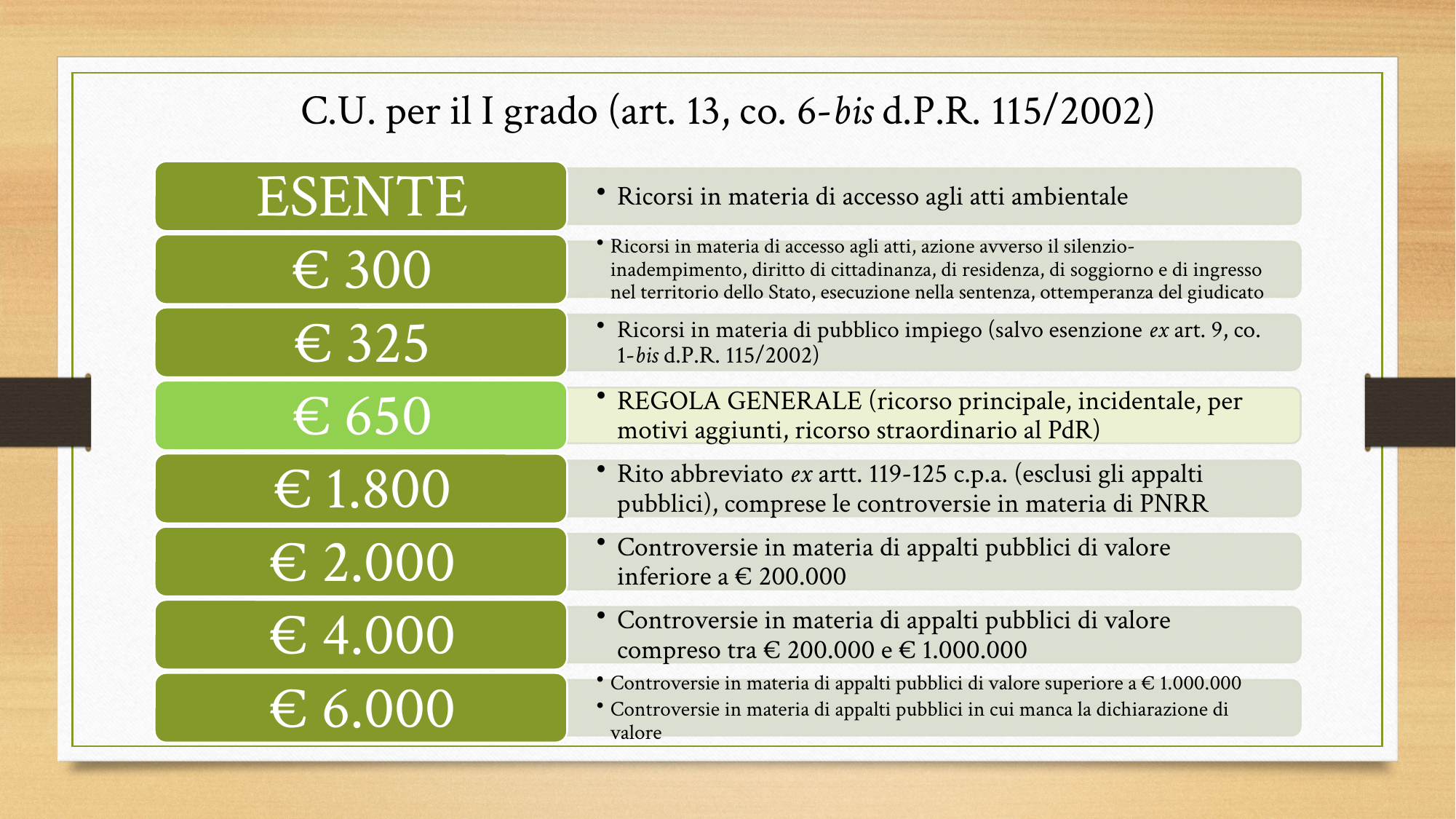

C.U. per il I grado (art. 13, co. 6-bis d.P.R. 115/2002)
Ricorsi in materia di accesso agli atti ambientale
ESENTE
Ricorsi in materia di accesso agli atti, azione avverso il silenzio-inadempimento, diritto di cittadinanza, di residenza, di soggiorno e di ingresso nel territorio dello Stato, esecuzione nella sentenza, ottemperanza del giudicato
€ 300
Ricorsi in materia di pubblico impiego (salvo esenzione ex art. 9, co. 1-bis d.P.R. 115/2002)
€ 325
REGOLA GENERALE (ricorso principale, incidentale, per motivi aggiunti, ricorso straordinario al PdR)
€ 650
Rito abbreviato ex artt. 119-125 c.p.a. (esclusi gli appalti pubblici), comprese le controversie in materia di PNRR
€ 1.800
Controversie in materia di appalti pubblici di valore inferiore a € 200.000
€ 2.000
Controversie in materia di appalti pubblici di valore compreso tra € 200.000 e € 1.000.000
€ 4.000
Controversie in materia di appalti pubblici di valore superiore a € 1.000.000
Controversie in materia di appalti pubblici in cui manca la dichiarazione di valore
€ 6.000